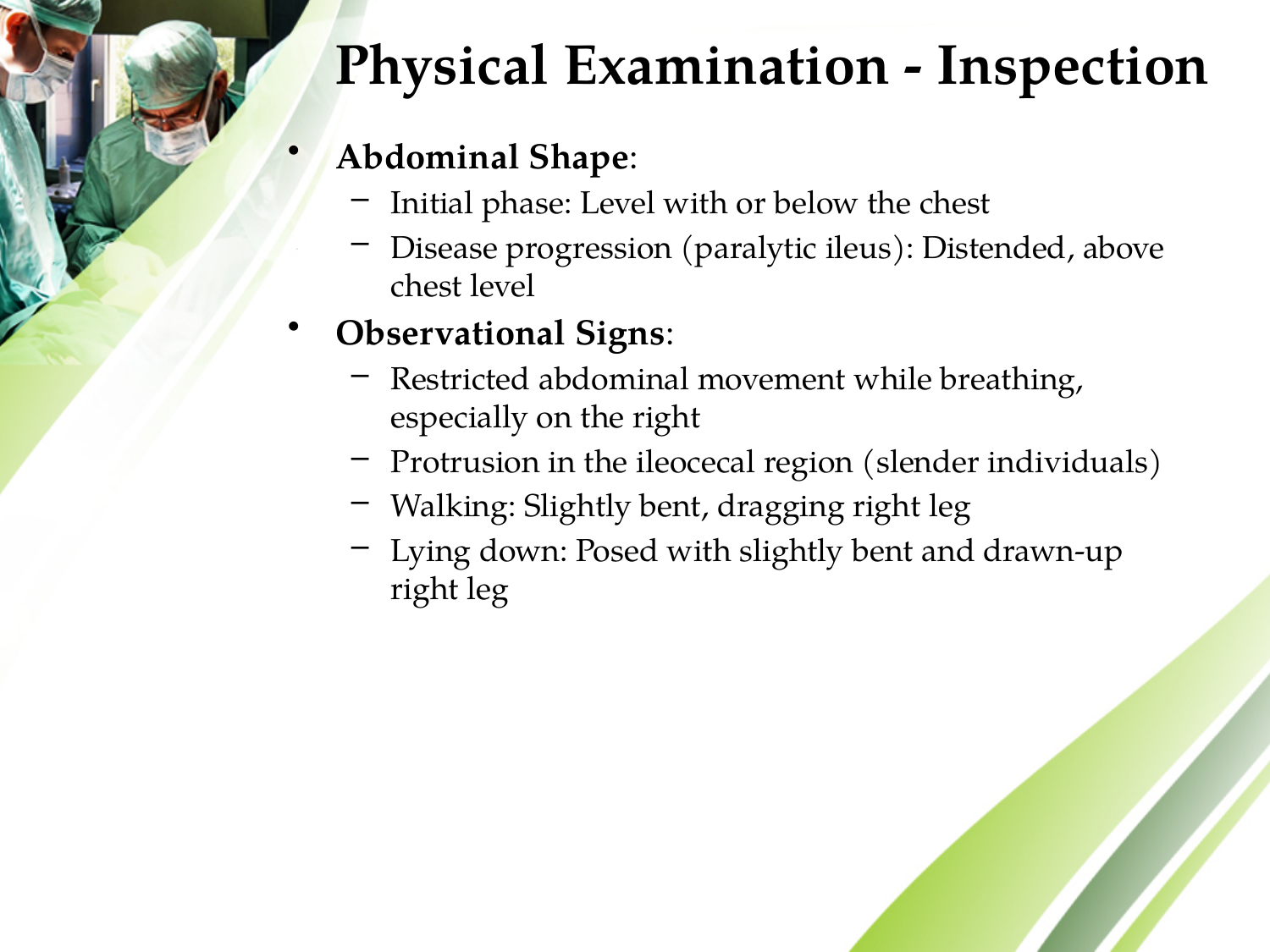

# Physical Examination - Inspection
Abdominal Shape:
Initial phase: Level with or below the chest
Disease progression (paralytic ileus): Distended, above chest level
Observational Signs:
Restricted abdominal movement while breathing, especially on the right
Protrusion in the ileocecal region (slender individuals)
Walking: Slightly bent, dragging right leg
Lying down: Posed with slightly bent and drawn-up right leg